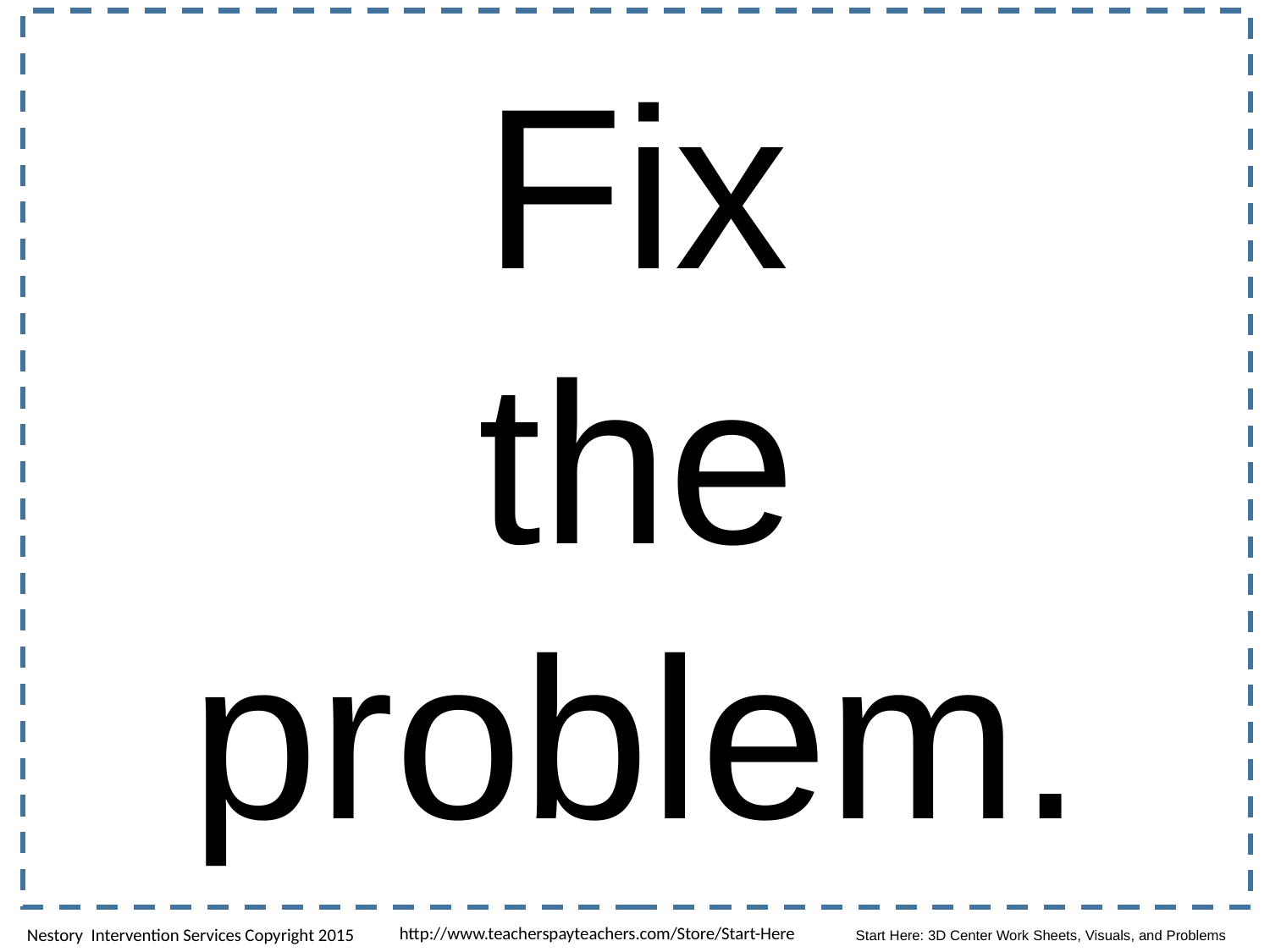

Fix
the problem.
Start Here: 3D Center Work Sheets, Visuals, and Problems
http://www.teacherspayteachers.com/Store/Start-Here
Nestory  Intervention Services Copyright 2015